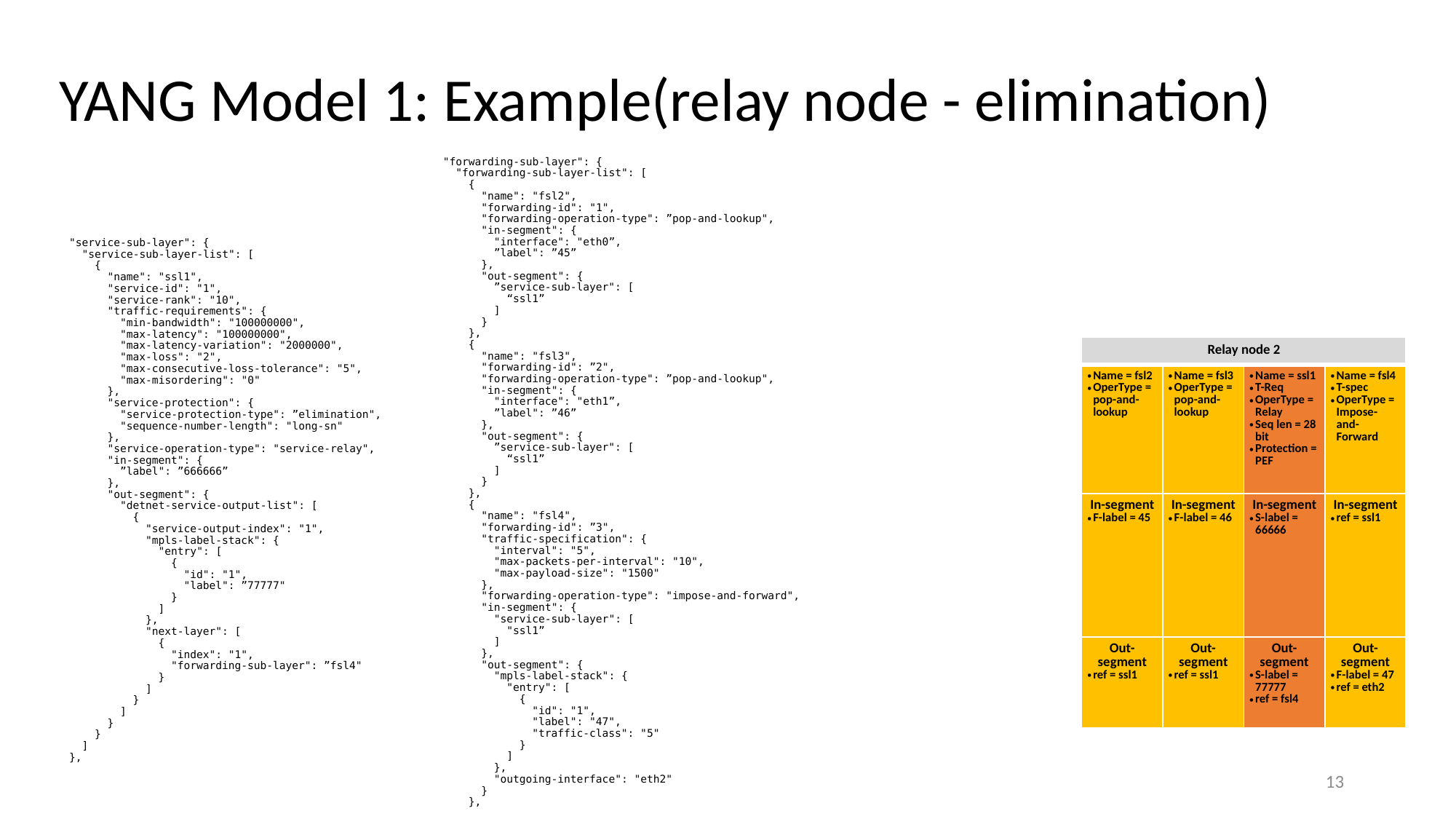

# YANG Model 1: Example(relay node - elimination)
"forwarding-sub-layer": {
  "forwarding-sub-layer-list": [
    {
      "name": "fsl2",
      "forwarding-id": "1",
      "forwarding-operation-type": ”pop-and-lookup",
      "in-segment": {
        "interface": "eth0”,
        ”label": ”45”
      },
      "out-segment": {
        ”service-sub-layer": [
          “ssl1”
        ]
      }
    },
    {
      "name": "fsl3",
      "forwarding-id": ”2",
      "forwarding-operation-type": ”pop-and-lookup",
      "in-segment": {
        "interface": "eth1”,
        ”label": ”46”
      },
      "out-segment": {
        ”service-sub-layer": [
          “ssl1”
        ]
      }
    },
    {
      "name": "fsl4",
      "forwarding-id": ”3",
      "traffic-specification": {
        "interval": "5",
        "max-packets-per-interval": "10",
        "max-payload-size": "1500"
      },
      "forwarding-operation-type": "impose-and-forward",
      "in-segment": {
        "service-sub-layer": [
          "ssl1”
        ]
      },
      "out-segment": {
        "mpls-label-stack": {
          "entry": [
            {
              "id": "1",
              "label": "47",
              "traffic-class": "5"
            }
          ]
        },
        "outgoing-interface": "eth2"
      }
    },
"service-sub-layer": {
  "service-sub-layer-list": [
    {
      "name": "ssl1",
      "service-id": "1",
      "service-rank": "10",
      "traffic-requirements": {
        "min-bandwidth": "100000000",
        "max-latency": "100000000",
        "max-latency-variation": "2000000",
        "max-loss": "2",
        "max-consecutive-loss-tolerance": "5",
        "max-misordering": "0"
      },
      "service-protection": {
        "service-protection-type": ”elimination",
        "sequence-number-length": "long-sn"
      },
      "service-operation-type": "service-relay",
      "in-segment": {
        ”label": ”666666”
      },
      "out-segment": {
        "detnet-service-output-list": [
          {
            "service-output-index": "1",
            "mpls-label-stack": {
              "entry": [
                {
                  "id": "1",
                  "label": ”77777"
                }
              ]
            },
            "next-layer": [
              {
                "index": "1",
                "forwarding-sub-layer": ”fsl4"
              }
            ]
          }
        ]
      }
    }
  ]
},
| Relay node 2 |  |  |  |
| --- | --- | --- | --- |
| Name = fsl2 OperType = pop-and-lookup | Name = fsl3 OperType = pop-and-lookup | Name = ssl1 T-Req OperType = Relay Seq len = 28 bit Protection = PEF | Name = fsl4 T-spec OperType = Impose-and-Forward |
| In-segment F-label = 45 | In-segment F-label = 46 | In-segment S-label = 66666 | In-segment ref = ssl1 |
| Out-segment ref = ssl1 | Out-segment ref = ssl1 | Out-segment S-label = 77777 ref = fsl4 | Out-segment F-label = 47 ref = eth2 |
13